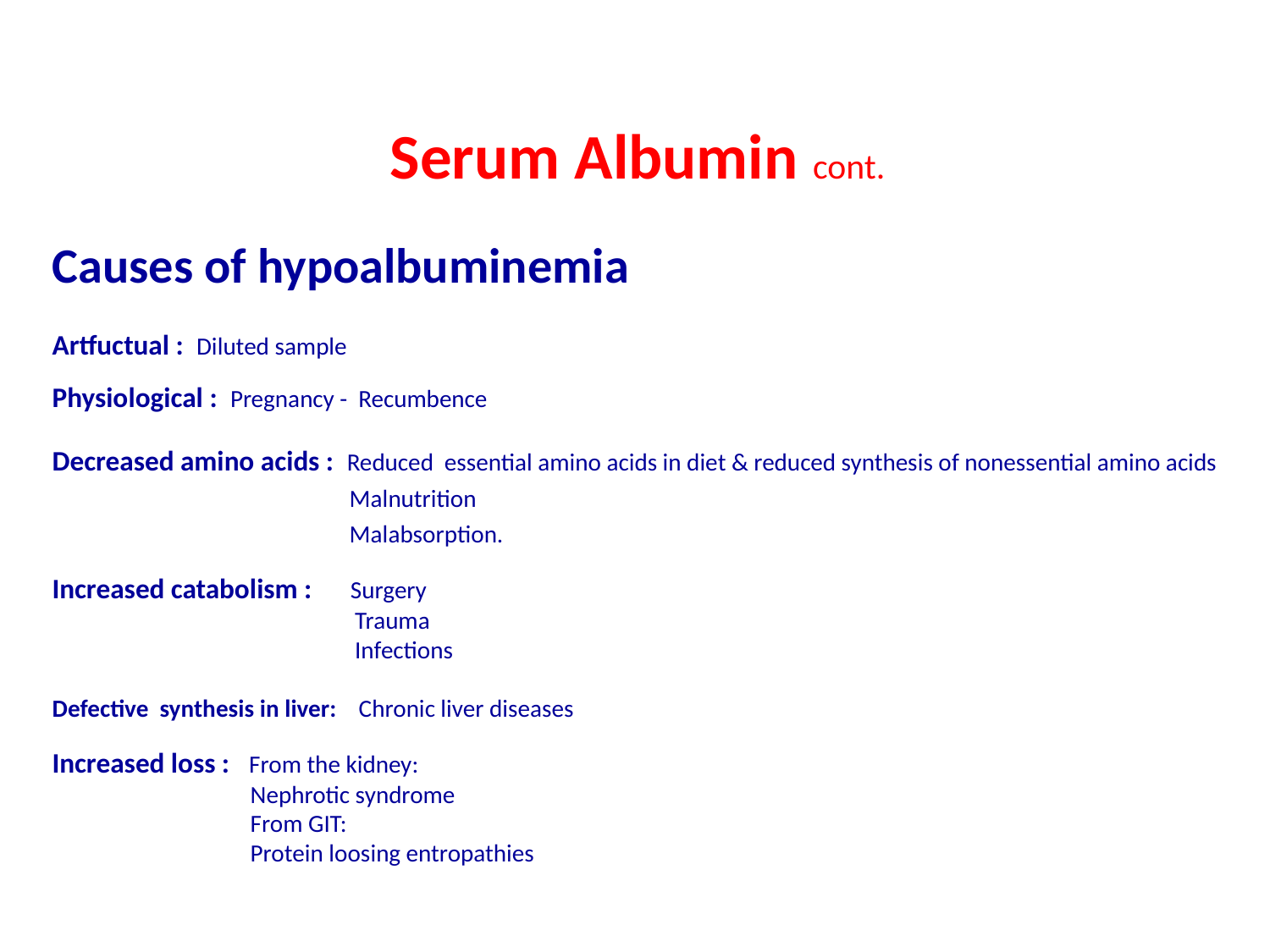

Serum Albumin cont.

Causes of hypoalbuminemia

Artfuctual :  Diluted sample

Physiological :  Pregnancy -  Recumbence

Decreased amino acids :  Reduced  essential amino acids in diet & reduced synthesis of nonessential amino acids
                                                      Malnutrition
                                                      Malabsorption.

Increased catabolism :      Surgery
                                                       Trauma
                                                       Infections

Defective  synthesis in liver:    Chronic liver diseases

Increased loss :   From the kidney:
                                    Nephrotic syndrome
                                    From GIT:
                                    Protein loosing entropathies